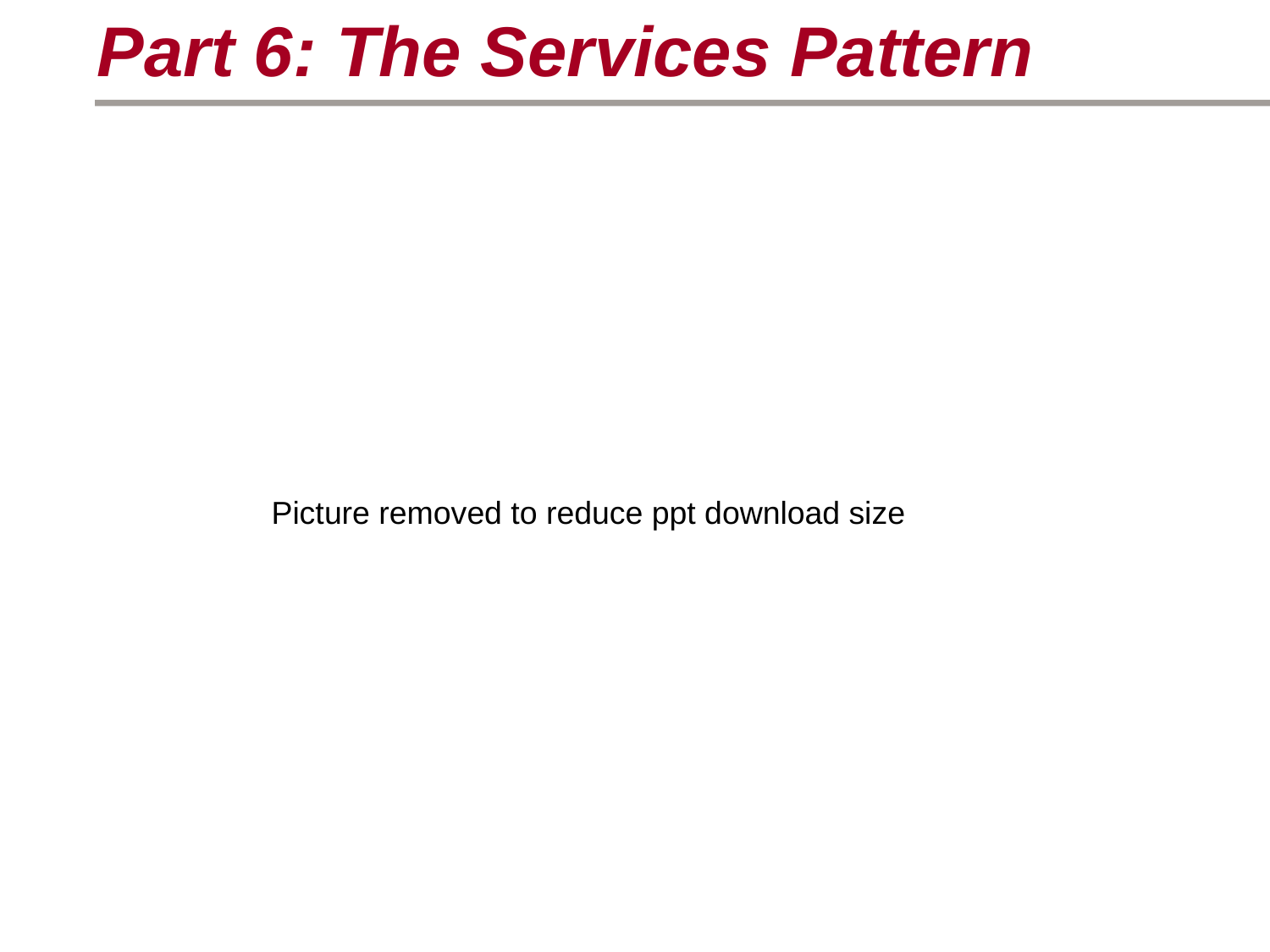

Part 6: The Services Pattern

Picture removed to reduce ppt download size